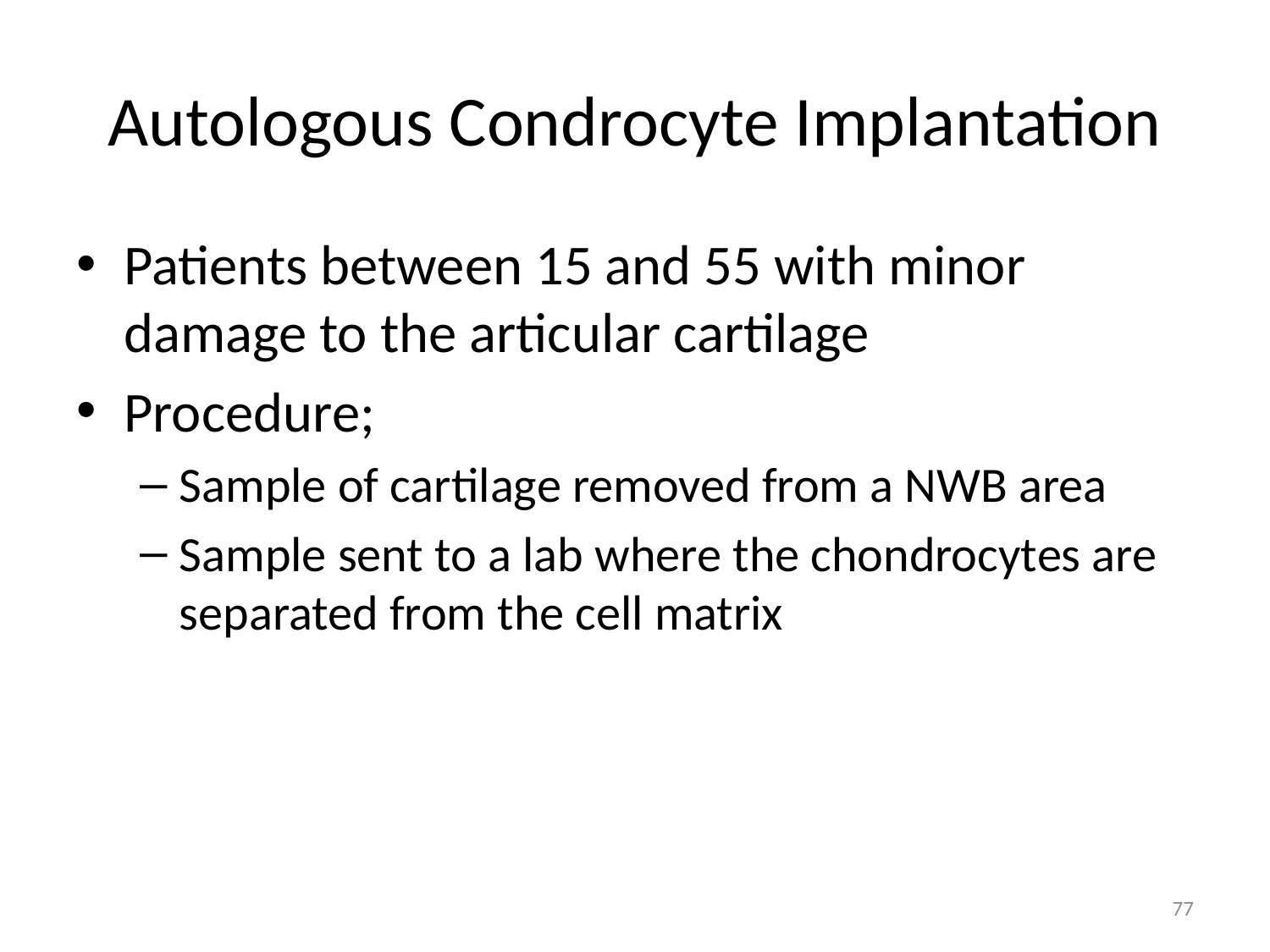

# Autologous Condrocyte Implantation
Patients between 15 and 55 with minor damage to the articular cartilage
Procedure;
Sample of cartilage removed from a NWB area
Sample sent to a lab where the chondrocytes are separated from the cell matrix

77